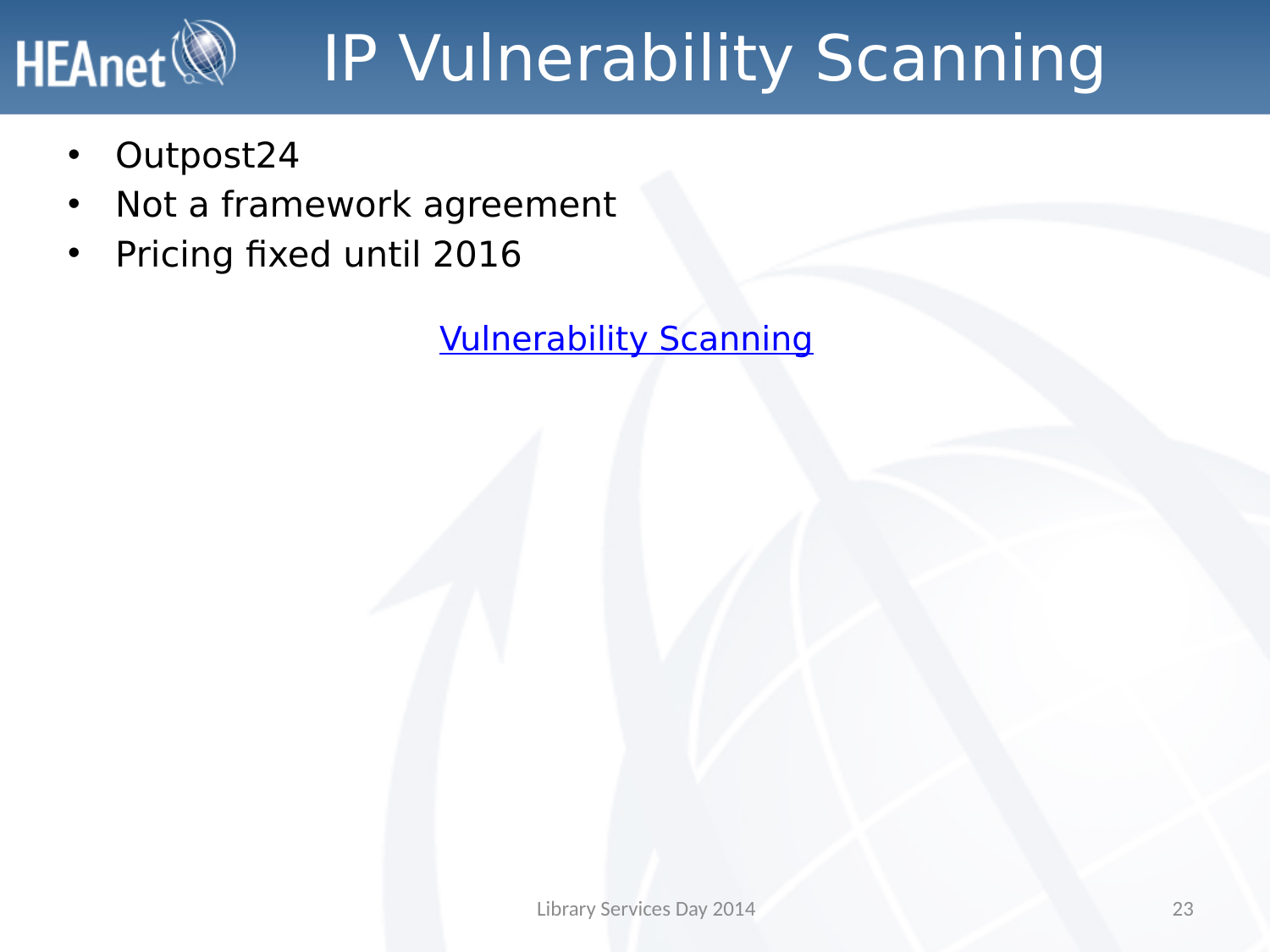

# IP Vulnerability Scanning
Outpost24
Not a framework agreement
Pricing fixed until 2016

Vulnerability Scanning

Library Services Day 2014
23